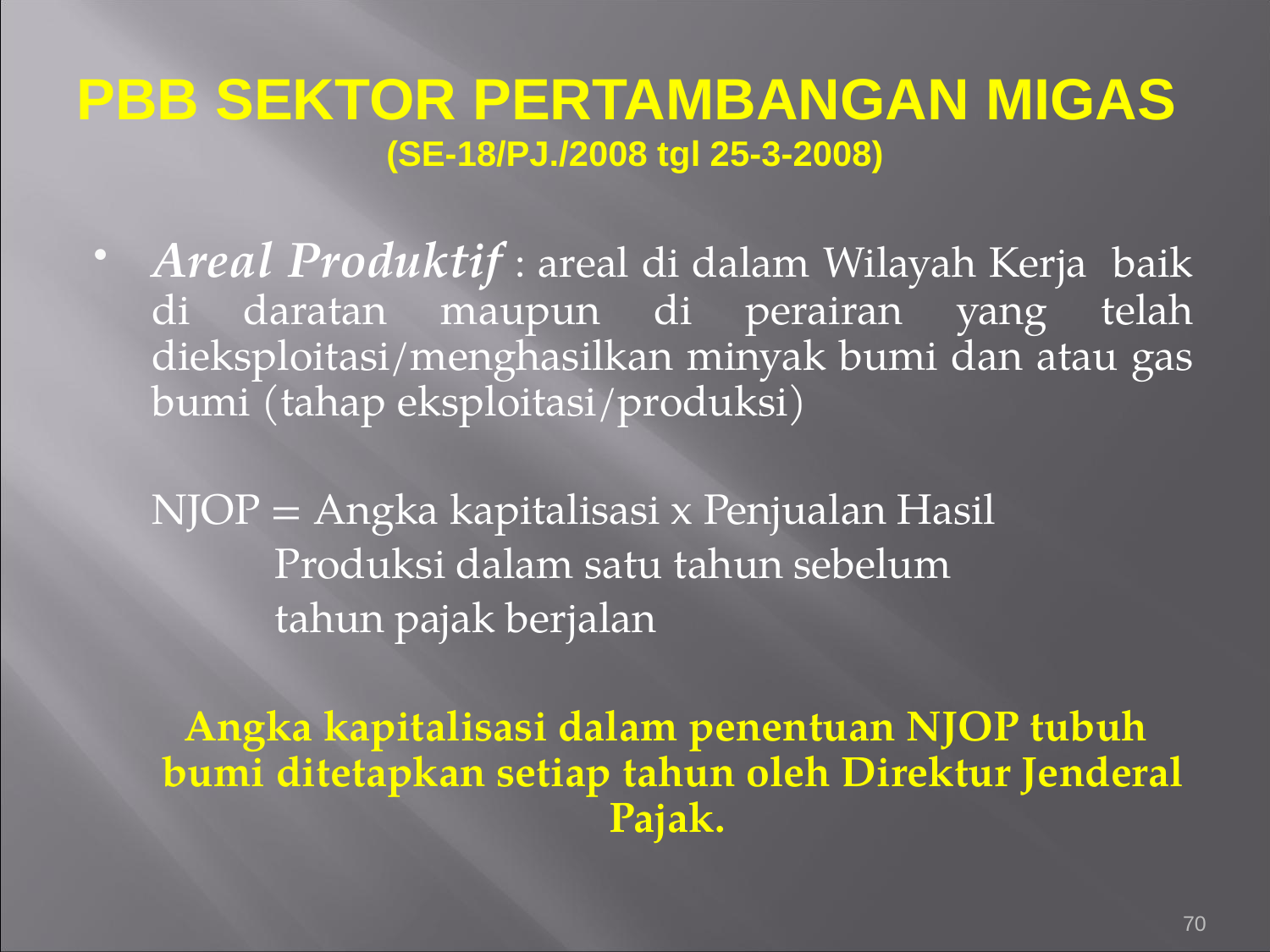

PBB SEKTOR PERTAMBANGAN MIGAS
(SE-18/PJ./2008 tgl 25-3-2008)
Areal Produktif : areal di dalam Wilayah Kerja  baik di daratan maupun di perairan yang telah dieksploitasi/menghasilkan minyak bumi dan atau gas bumi (tahap eksploitasi/produksi)

	NJOP = Angka kapitalisasi x Penjualan Hasil
                 Produksi dalam satu tahun sebelum
                 tahun pajak berjalan

    Angka kapitalisasi dalam penentuan NJOP tubuh bumi ditetapkan setiap tahun oleh Direktur Jenderal Pajak.
70